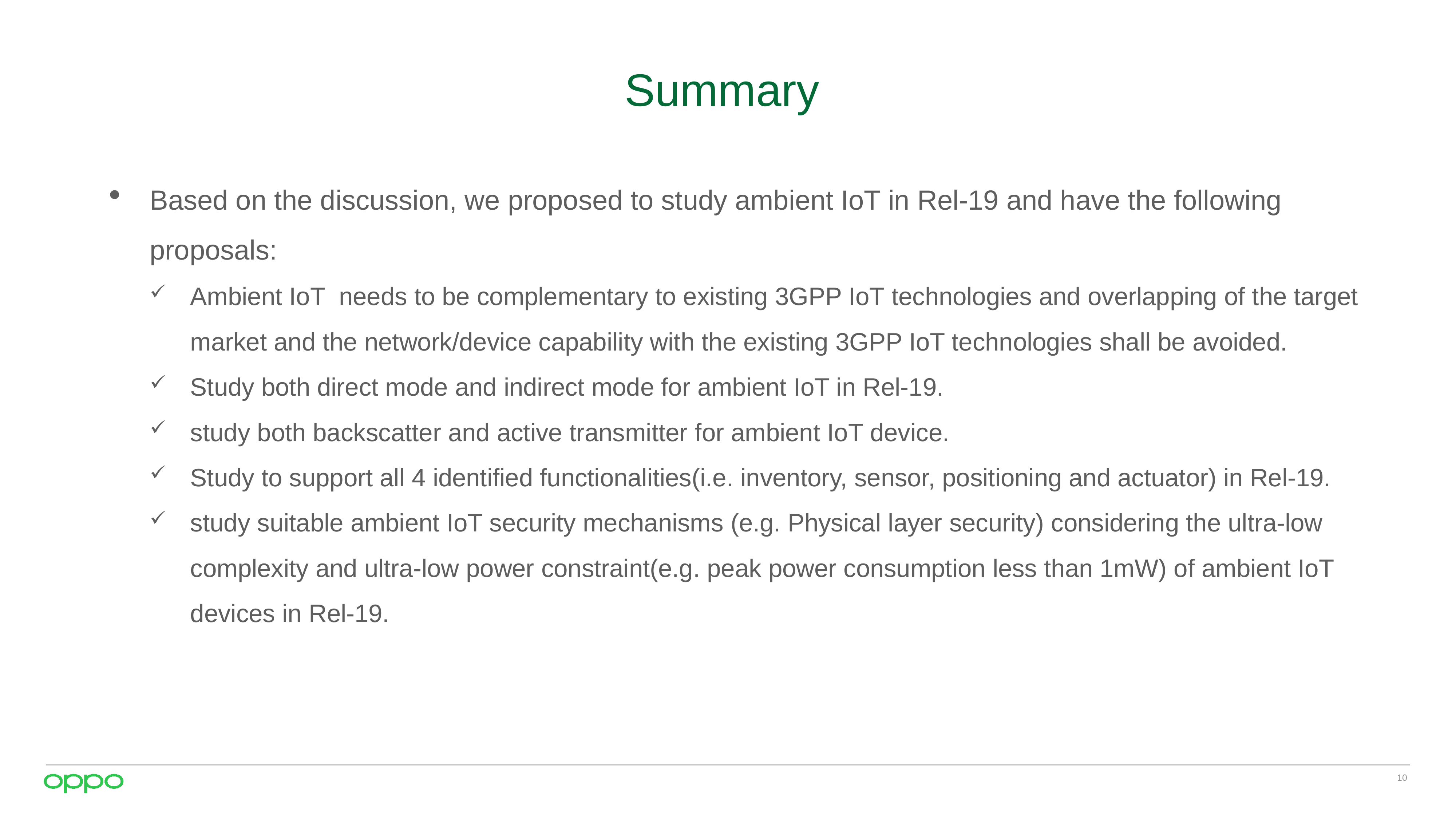

# Summary
Based on the discussion, we proposed to study ambient IoT in Rel-19 and have the following proposals:
Ambient IoT  needs to be complementary to existing 3GPP IoT technologies and overlapping of the target market and the network/device capability with the existing 3GPP IoT technologies shall be avoided.
Study both direct mode and indirect mode for ambient IoT in Rel-19.
study both backscatter and active transmitter for ambient IoT device.
Study to support all 4 identified functionalities(i.e. inventory, sensor, positioning and actuator) in Rel-19.
study suitable ambient IoT security mechanisms (e.g. Physical layer security) considering the ultra-low complexity and ultra-low power constraint(e.g. peak power consumption less than 1mW) of ambient IoT devices in Rel-19.